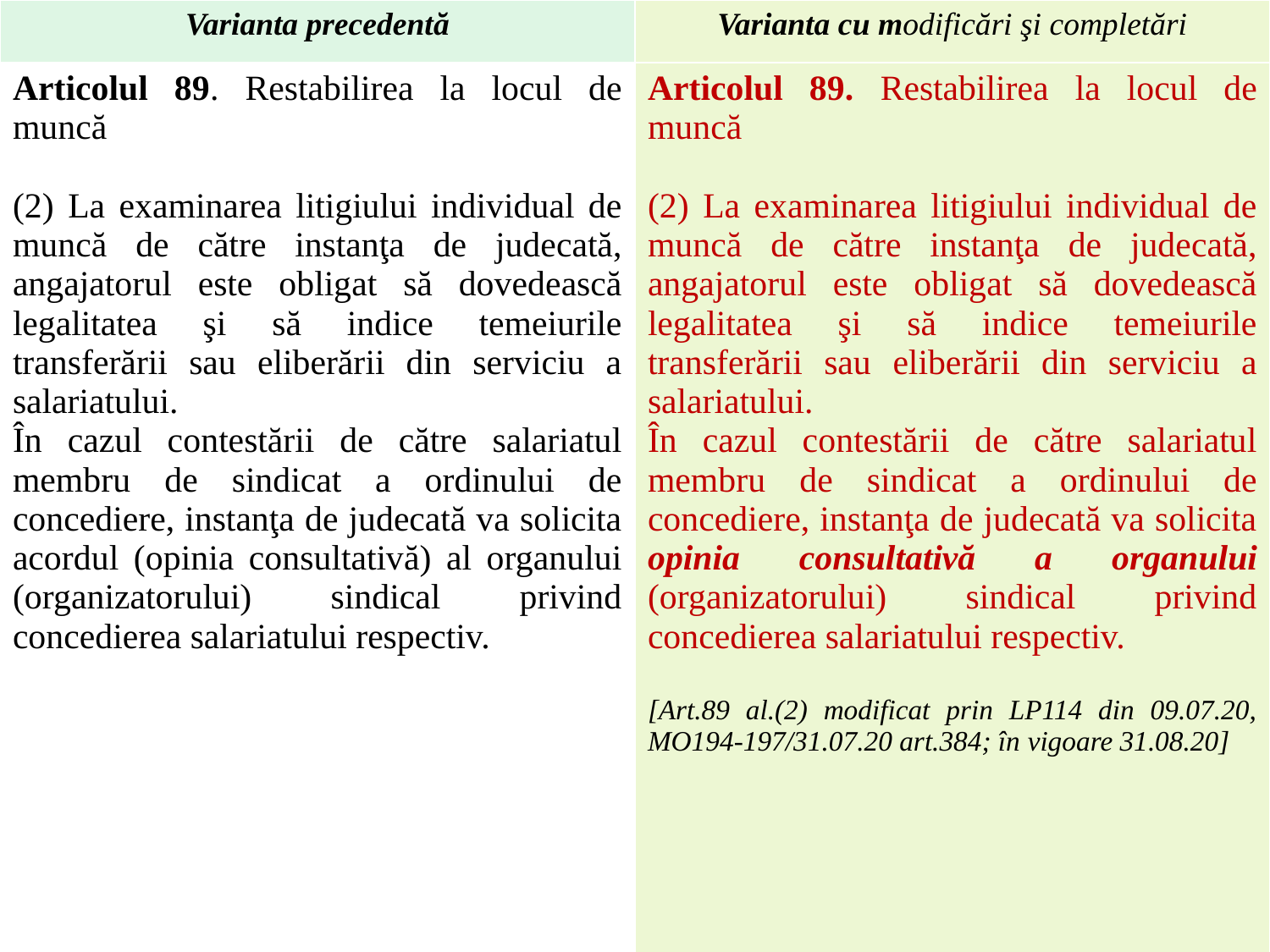

| Varianta precedentă | Varianta cu modificări şi completări |
| --- | --- |
| Articolul 89. Restabilirea la locul de muncă             (2) La examinarea litigiului individual de muncă de către instanţa de judecată, angajatorul este obligat să dovedească legalitatea şi să indice temeiurile transferării sau eliberării din serviciu a salariatului. În cazul contestării de către salariatul membru de sindicat a ordinului de concediere, instanţa de judecată va solicita acordul (opinia consultativă) al organului (organizatorului) sindical privind concedierea salariatului respectiv. | Articolul 89. Restabilirea la locul de muncă (2) La examinarea litigiului individual de muncă de către instanţa de judecată, angajatorul este obligat să dovedească legalitatea şi să indice temeiurile transferării sau eliberării din serviciu a salariatului. În cazul contestării de către salariatul membru de sindicat a ordinului de concediere, instanţa de judecată va solicita opinia consultativă a organului (organizatorului) sindical privind concedierea salariatului respectiv. [Art.89 al.(2) modificat prin LP114 din 09.07.20, MO194-197/31.07.20 art.384; în vigoare 31.08.20] |